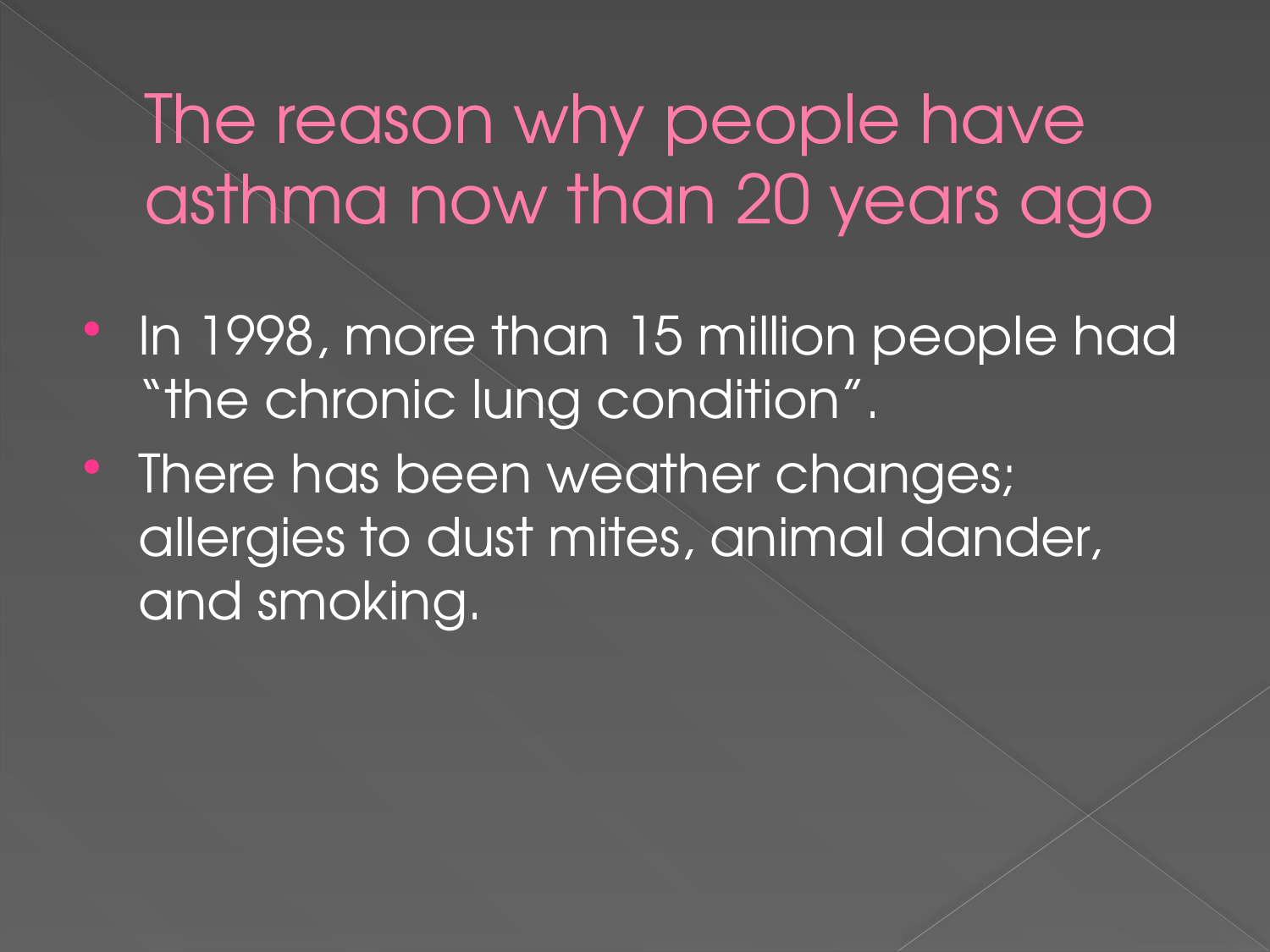

# The reason why people have asthma now than 20 years ago
In 1998, more than 15 million people had “the chronic lung condition”.
There has been weather changes; allergies to dust mites, animal dander, and smoking.